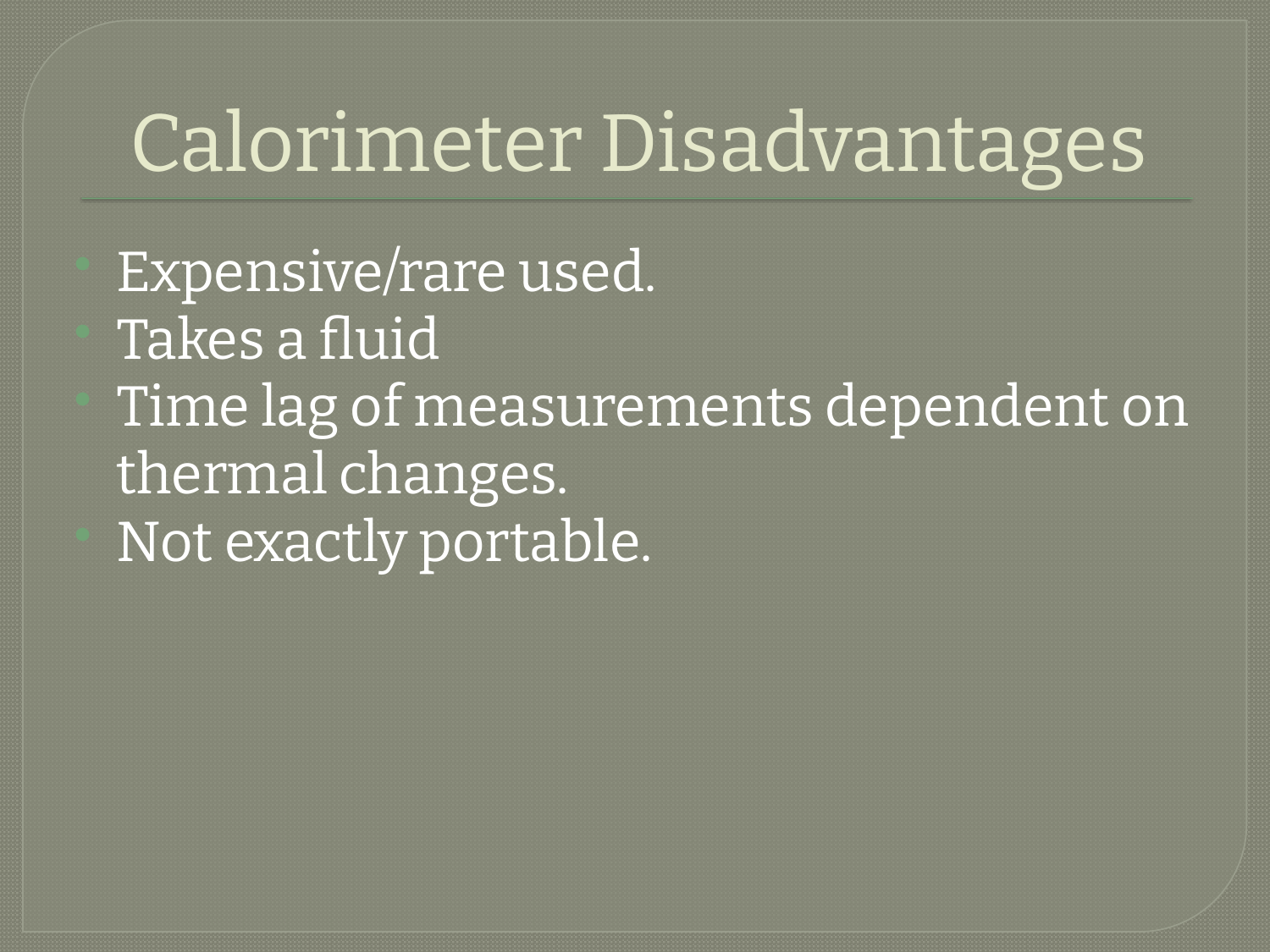

# Calorimeter Disadvantages
Expensive/rare used.
Takes a fluid
Time lag of measurements dependent on thermal changes.
Not exactly portable.